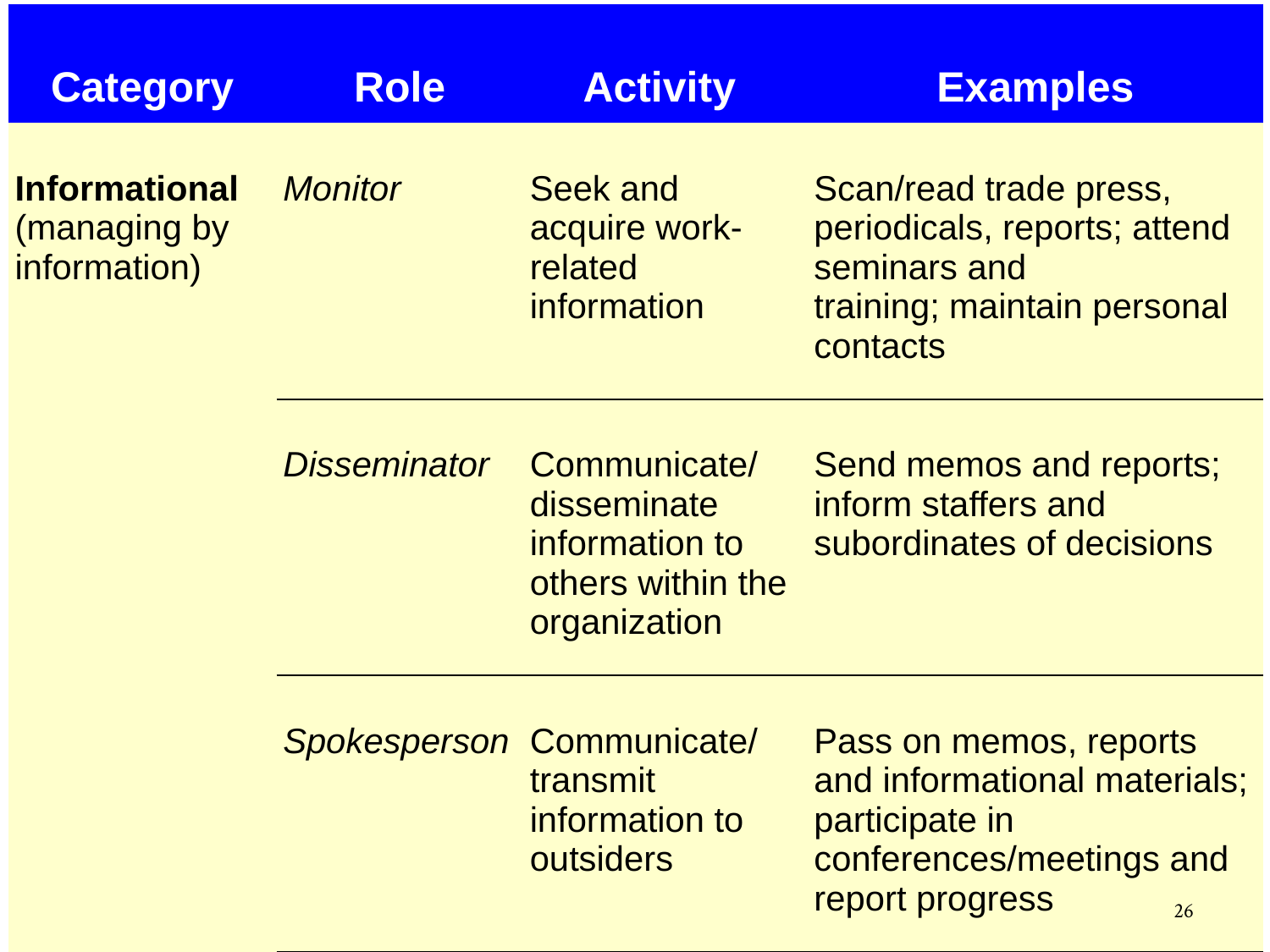

| Category | Role | Activity | Examples |
| --- | --- | --- | --- |
| Informational (managing by information) | Monitor | Seek and acquire work-related information | Scan/read trade press,  periodicals, reports; attend seminars and training; maintain personal contacts |
|  | Disseminator | Communicate/ disseminate information to others within the organization | Send memos and reports; inform staffers and subordinates of decisions |
|  | Spokesperson | Communicate/transmit information to outsiders | Pass on memos, reports and informational materials; participate in conferences/meetings and report progress |
#
26